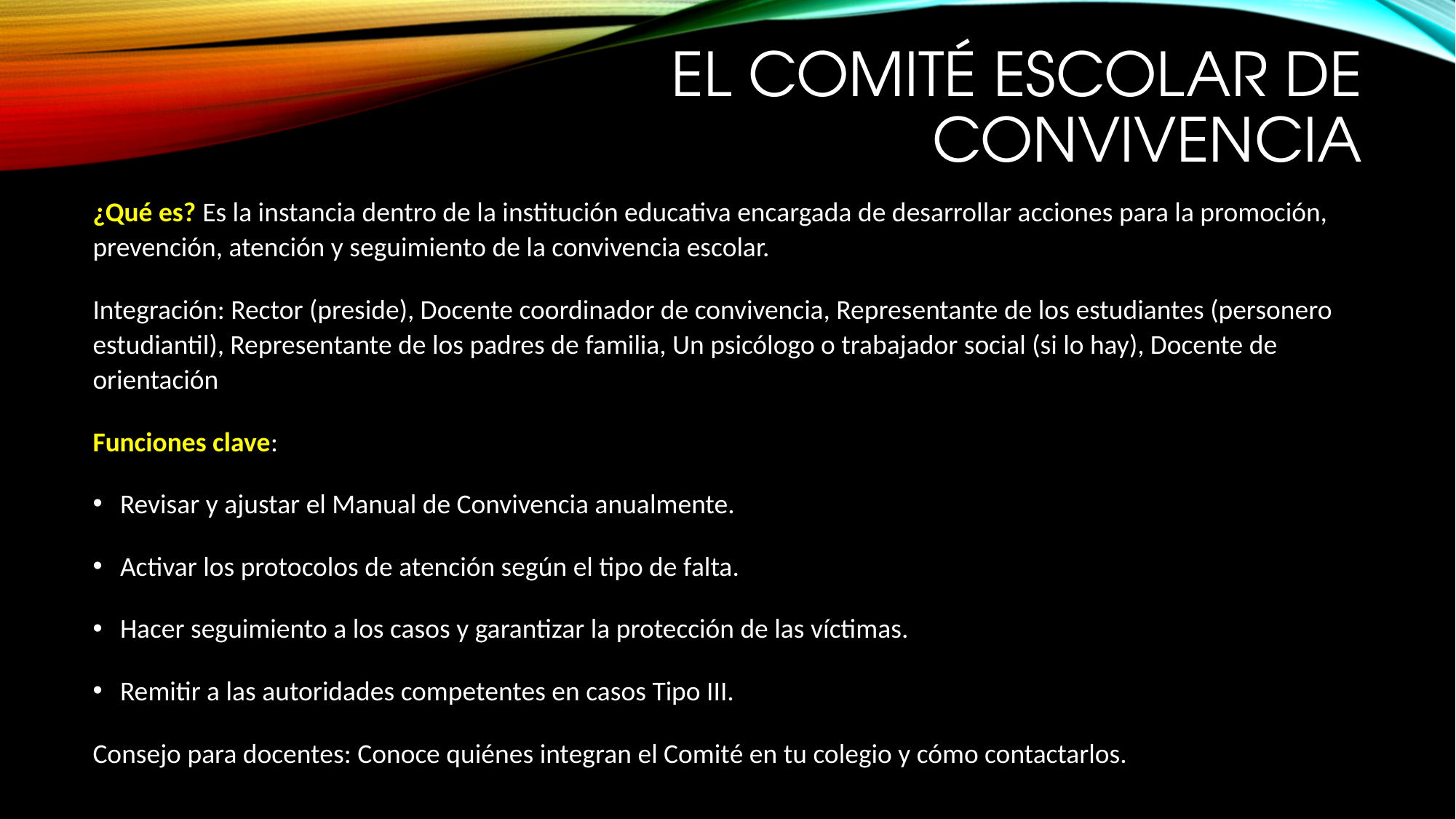

# El Comité Escolar de Convivencia
¿Qué es? Es la instancia dentro de la institución educativa encargada de desarrollar acciones para la promoción, prevención, atención y seguimiento de la convivencia escolar.
Integración: Rector (preside), Docente coordinador de convivencia, Representante de los estudiantes (personero estudiantil), Representante de los padres de familia, Un psicólogo o trabajador social (si lo hay), Docente de orientación
Funciones clave:
Revisar y ajustar el Manual de Convivencia anualmente.
Activar los protocolos de atención según el tipo de falta.
Hacer seguimiento a los casos y garantizar la protección de las víctimas.
Remitir a las autoridades competentes en casos Tipo III.
Consejo para docentes: Conoce quiénes integran el Comité en tu colegio y cómo contactarlos.